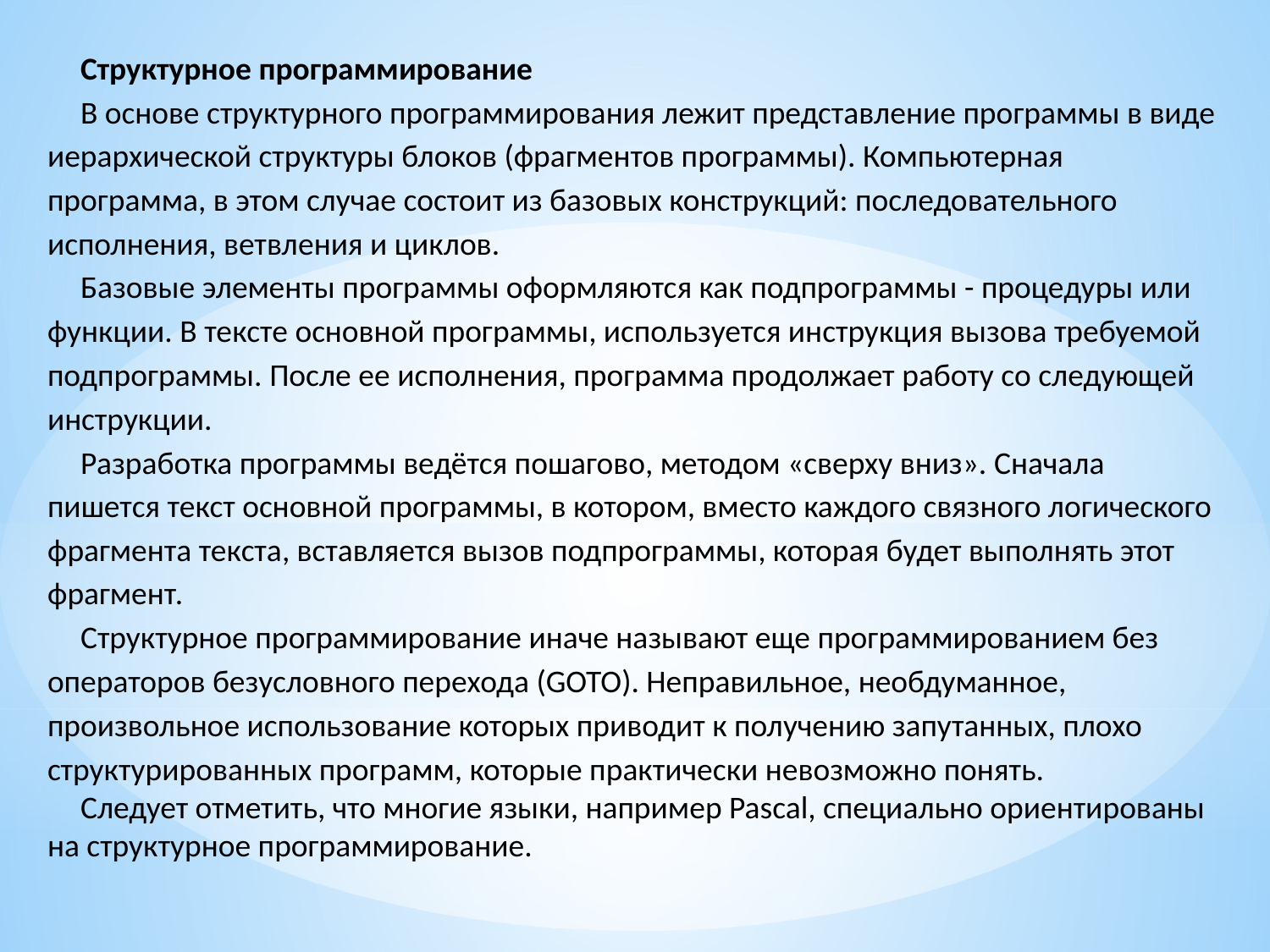

Структурное программирование
В основе структурного программирования лежит представление программы в виде иерархической структуры блоков (фрагментов программы). Компьютерная программа, в этом случае состоит из базовых конструкций: последовательного исполнения, ветвления и циклов.
Базовые элементы программы оформляются как подпрограммы - процедуры или функции. В тексте основной программы, используется инструкция вызова требуемой подпрограммы. После ее исполнения, программа продолжает работу со следующей инструкции.
Разработка программы ведётся пошагово, методом «сверху вниз». Сначала пишется текст основной программы, в котором, вместо каждого связного логического фрагмента текста, вставляется вызов подпрограммы, которая будет выполнять этот фрагмент.
Структурное программирование иначе называют еще программированием без операторов безусловного перехода (GOTO). Неправильное, необдуманное, произвольное использование которых приводит к получению запутанных, плохо структурированных программ, которые практически невозможно понять.
Следует отметить, что многие языки, например Pascal, специально ориентированы на структурное программирование.